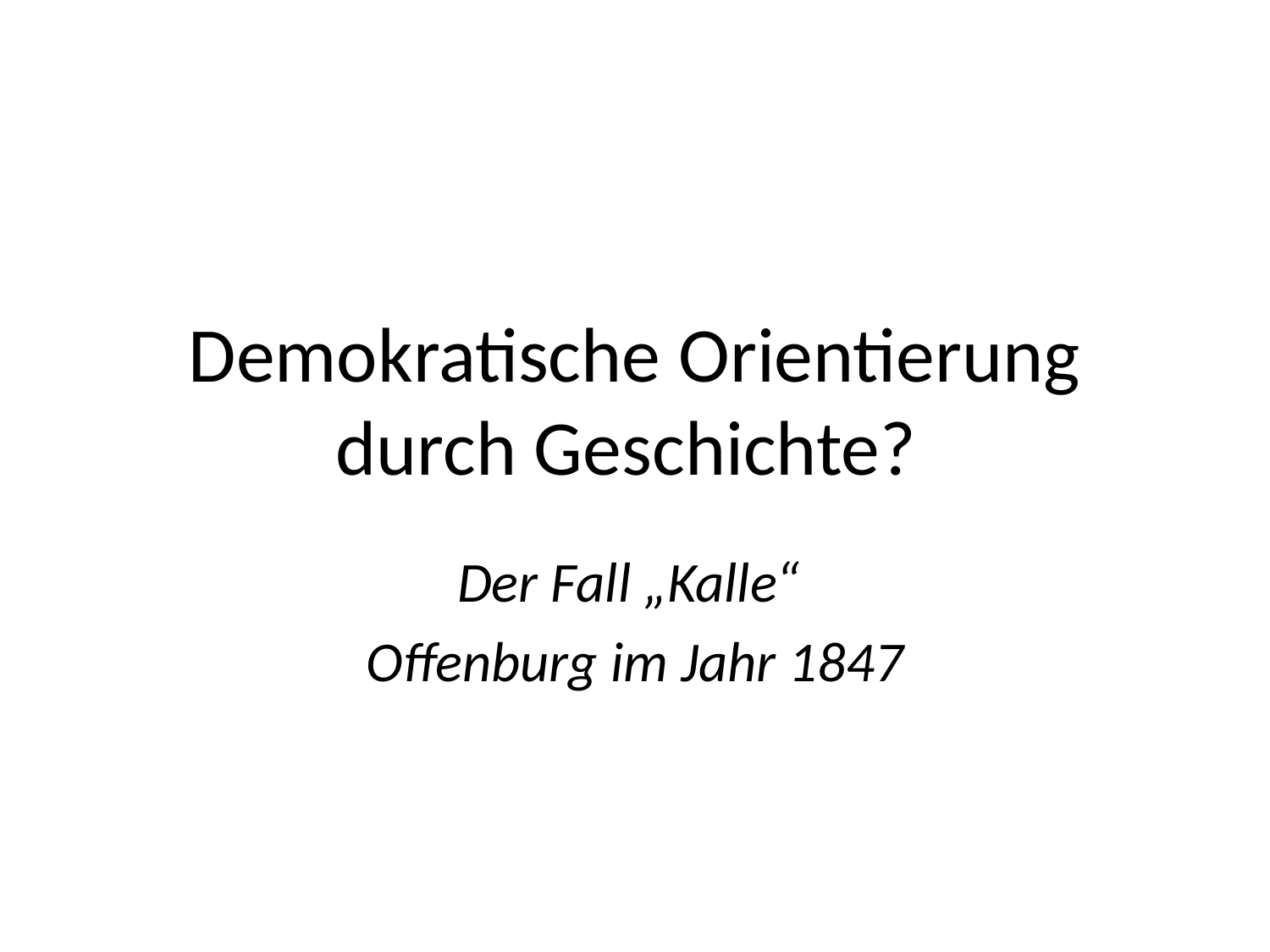

# Demokratische Orientierung durch Geschichte?
Der Fall „Kalle“
Offenburg im Jahr 1847